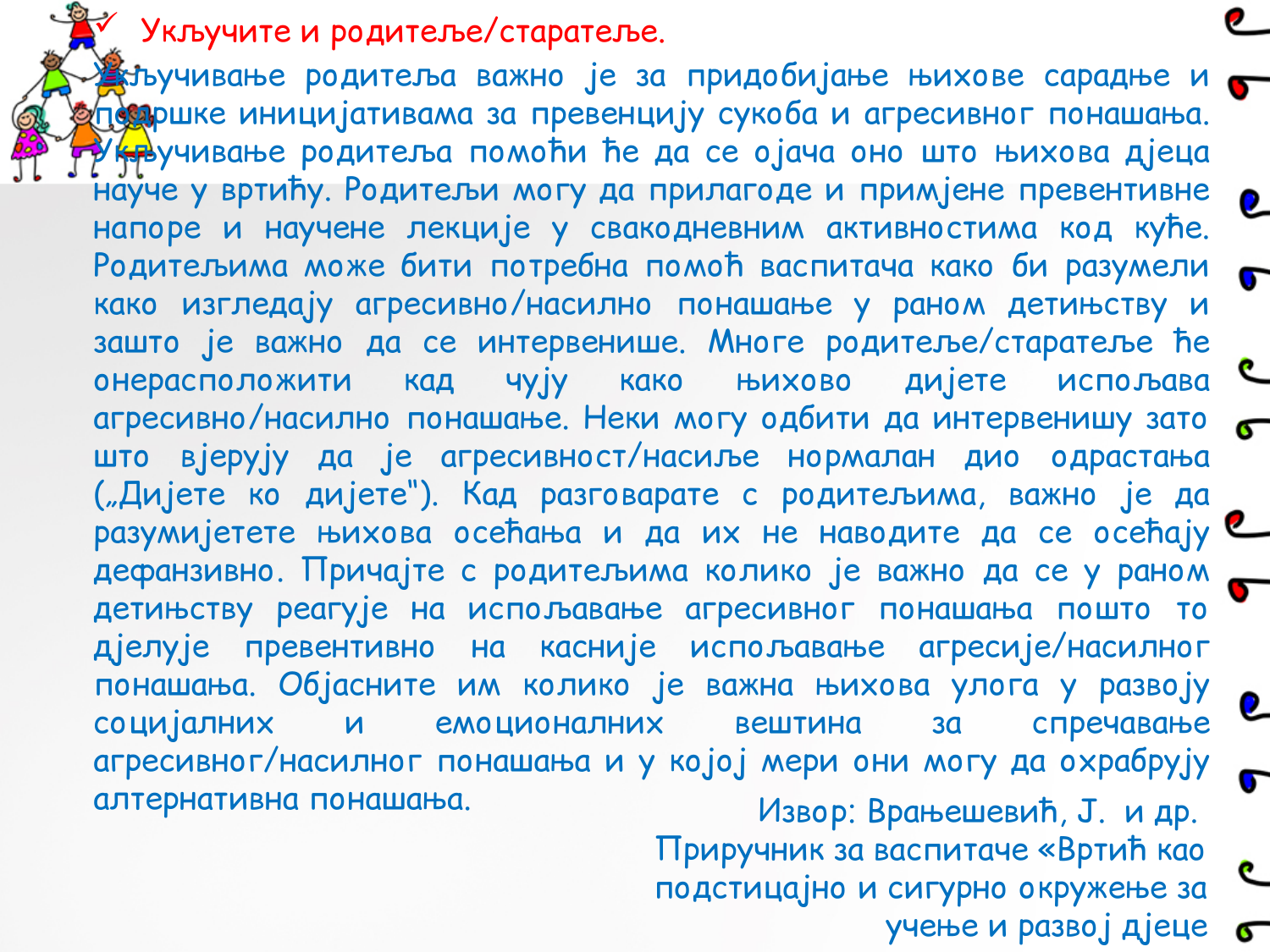

Укључите и родитеље/старатеље.
Укључивање родитеља важно је за придобијање њихове сарадње и подршке иницијативама за превенцију сукоба и агресивног понашања. Укључивање родитеља помоћи ће да се ојача оно што њихова дјеца науче у вртићу. Родитељи могу да прилагоде и примјене превентивне напоре и научене лекције у свакодневним активностима код куће. Родитељима може бити потребна помоћ васпитача како би разумели како изгледају агресивно/насилно понашање у раном детињству и зашто је важно да се интервенише. Многе родитеље/старатеље ће онерасположити кад чују како њихово дијете испољава агресивно/насилно понашање. Неки могу одбити да интервенишу зато што вјерују да је агресивност/насиље нормалан дио одрастања („Дијете ко дијете“). Кад разговарате с родитељима, важно је да разумијетете њихова осећања и да их не наводите да се осећају дефанзивно. Причајте с родитељима колико је важно да се у раном детињству реагује на испољавање агресивног понашања пошто то дјелује превентивно на касније испољавање агресије/насилног понашања. Објасните им колико је важна њихова улога у развоју социјалних и емоционалних вештина за спречавање агресивног/насилног понашања и у којој мери они могу да охрабрују алтернативна понашања.

Извор: Врањешевић, Ј.  и др.
Приручник за васпитаче «Вртић као подстицајно и сигурно окружење за учење и развој дјеце